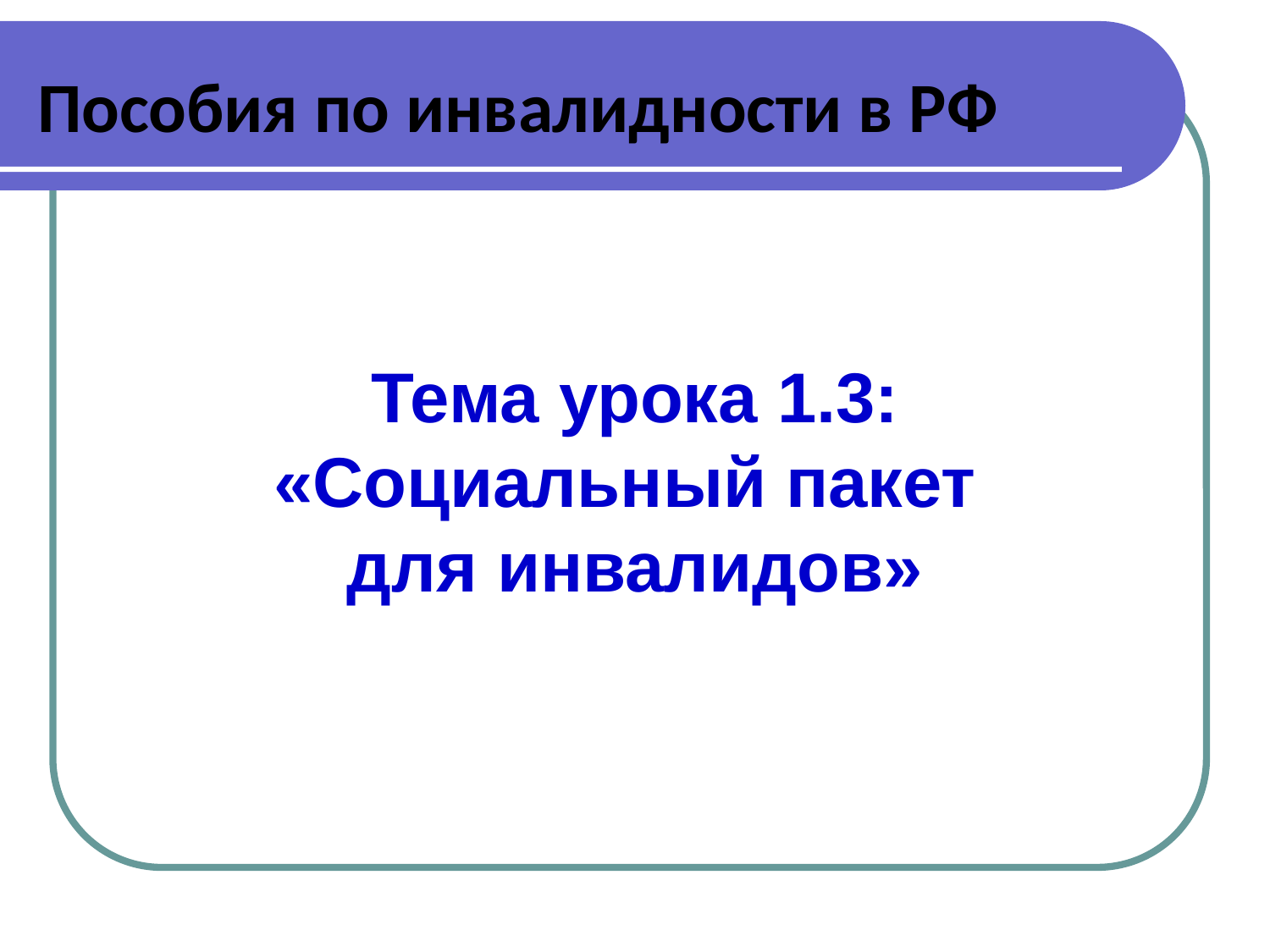

Пособия по инвалидности в РФ
Тема урока 1.3: «Социальный пакет
для инвалидов»